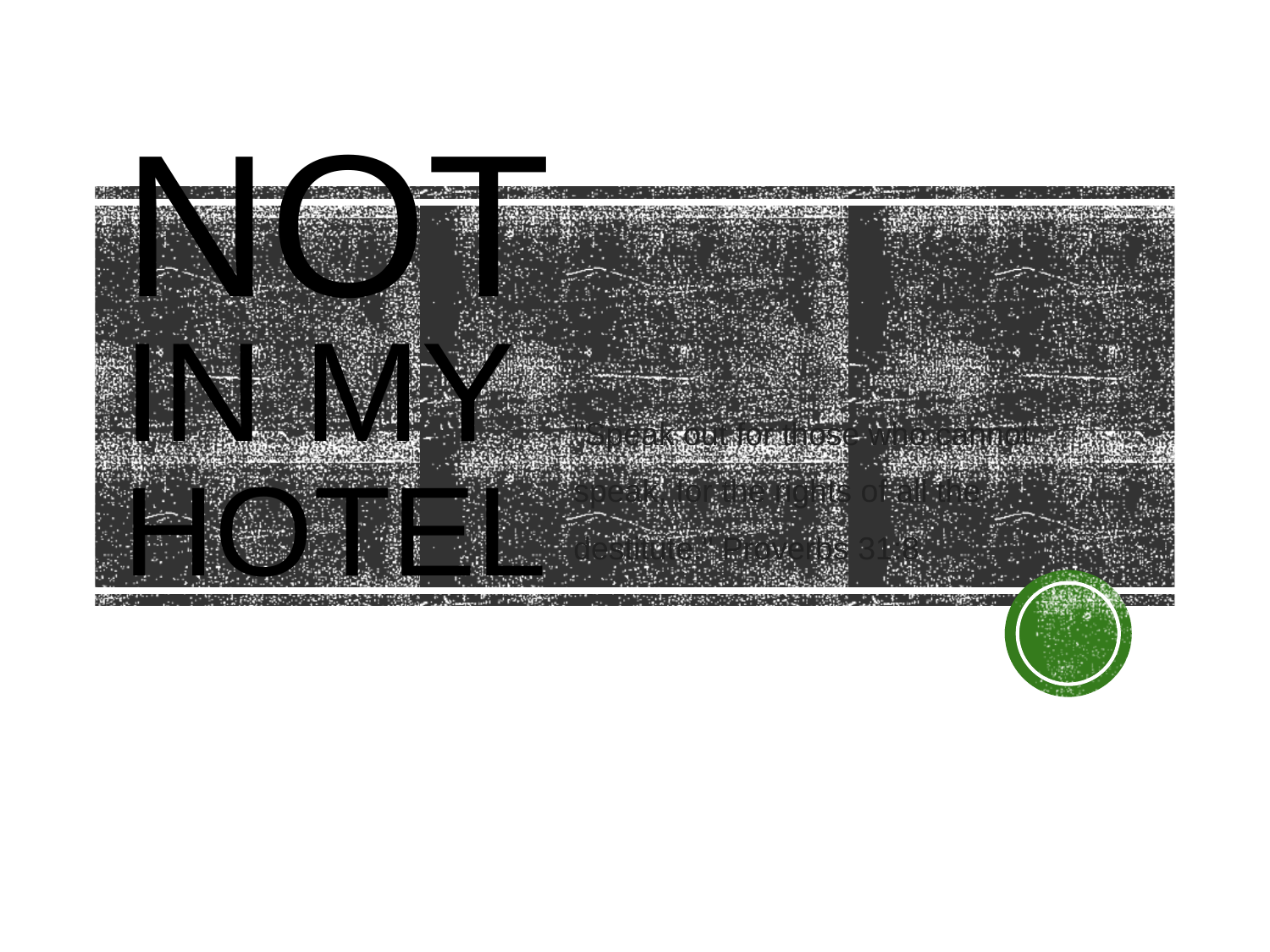

"Speak out for those who cannot speak, for the rights of all the destitute." Proverbs 31:8
# NOT IN MY HOTEL